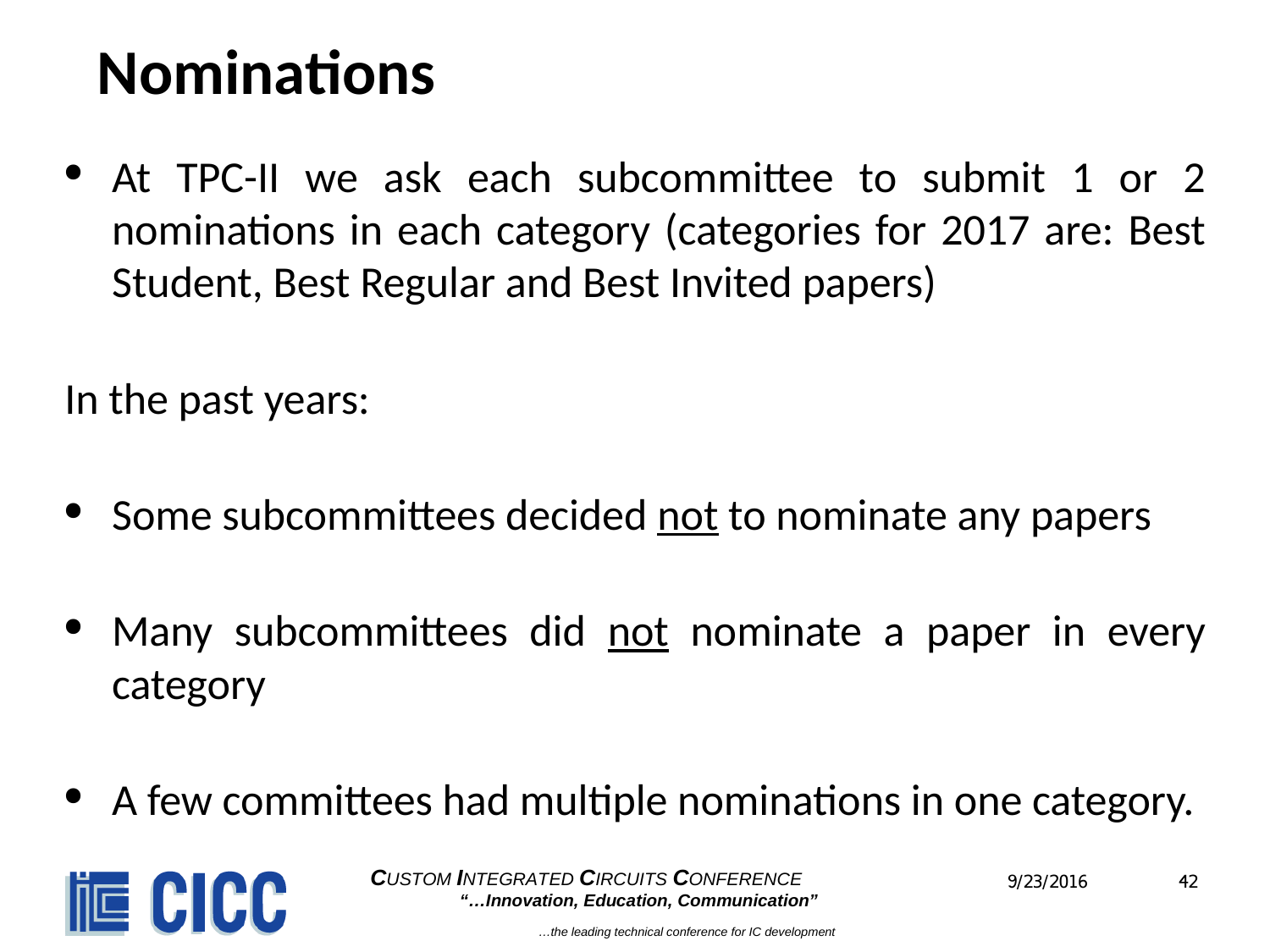

# Nominations
At TPC-II we ask each subcommittee to submit 1 or 2 nominations in each category (categories for 2017 are: Best Student, Best Regular and Best Invited papers)

In the past years:

Some subcommittees decided not to nominate any papers

Many subcommittees did not nominate a paper in every category

A few committees had multiple nominations in one category.